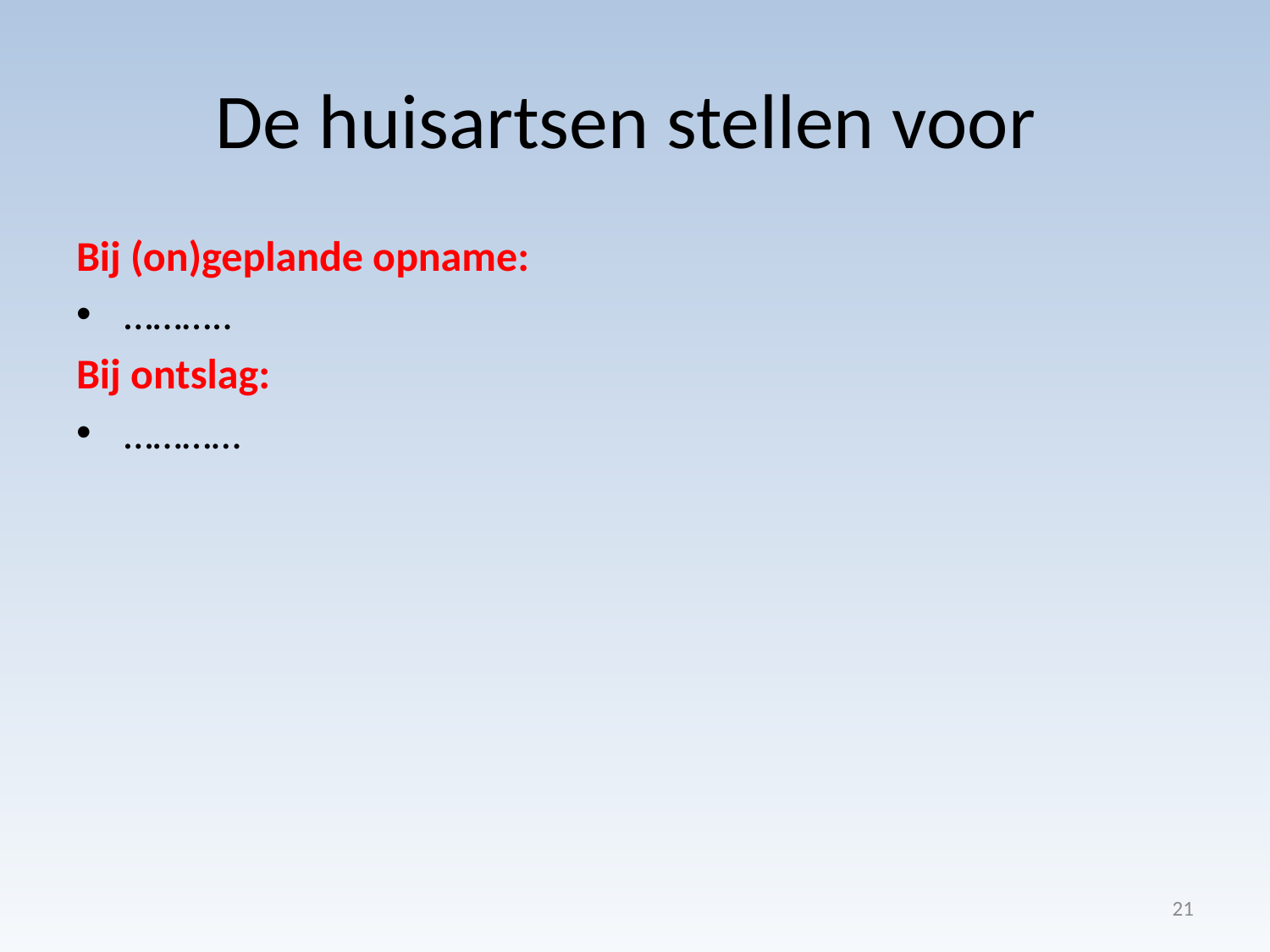

# De huisartsen stellen voor
Bij (on)geplande opname:
………..
Bij ontslag:
…………

21